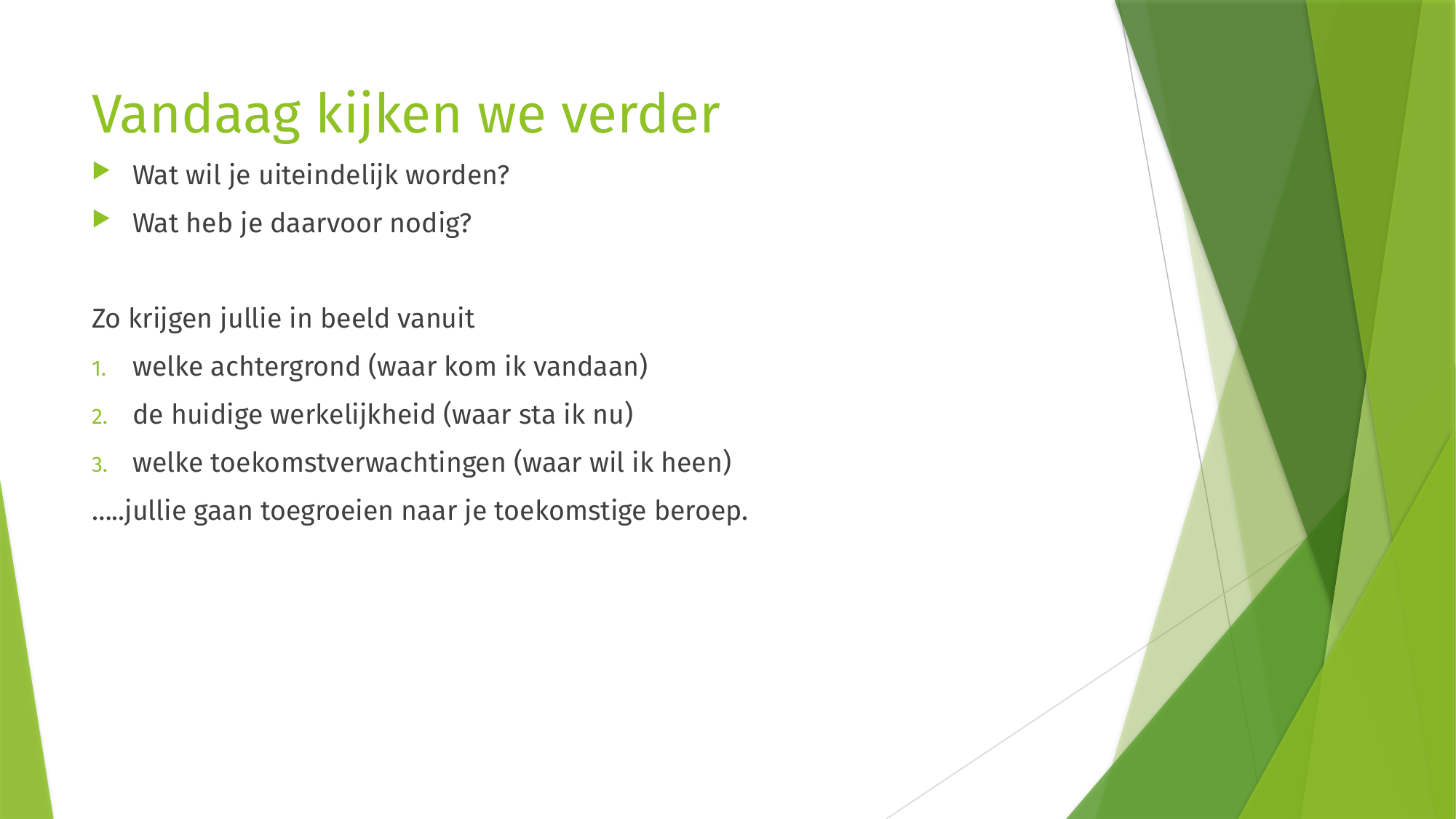

# Vandaag kijken we verder
Wat wil je uiteindelijk worden?
Wat heb je daarvoor nodig?

Zo krijgen jullie in beeld vanuit
welke achtergrond (waar kom ik vandaan)
de huidige werkelijkheid (waar sta ik nu)
welke toekomstverwachtingen (waar wil ik heen)
…..jullie gaan toegroeien naar je toekomstige beroep.